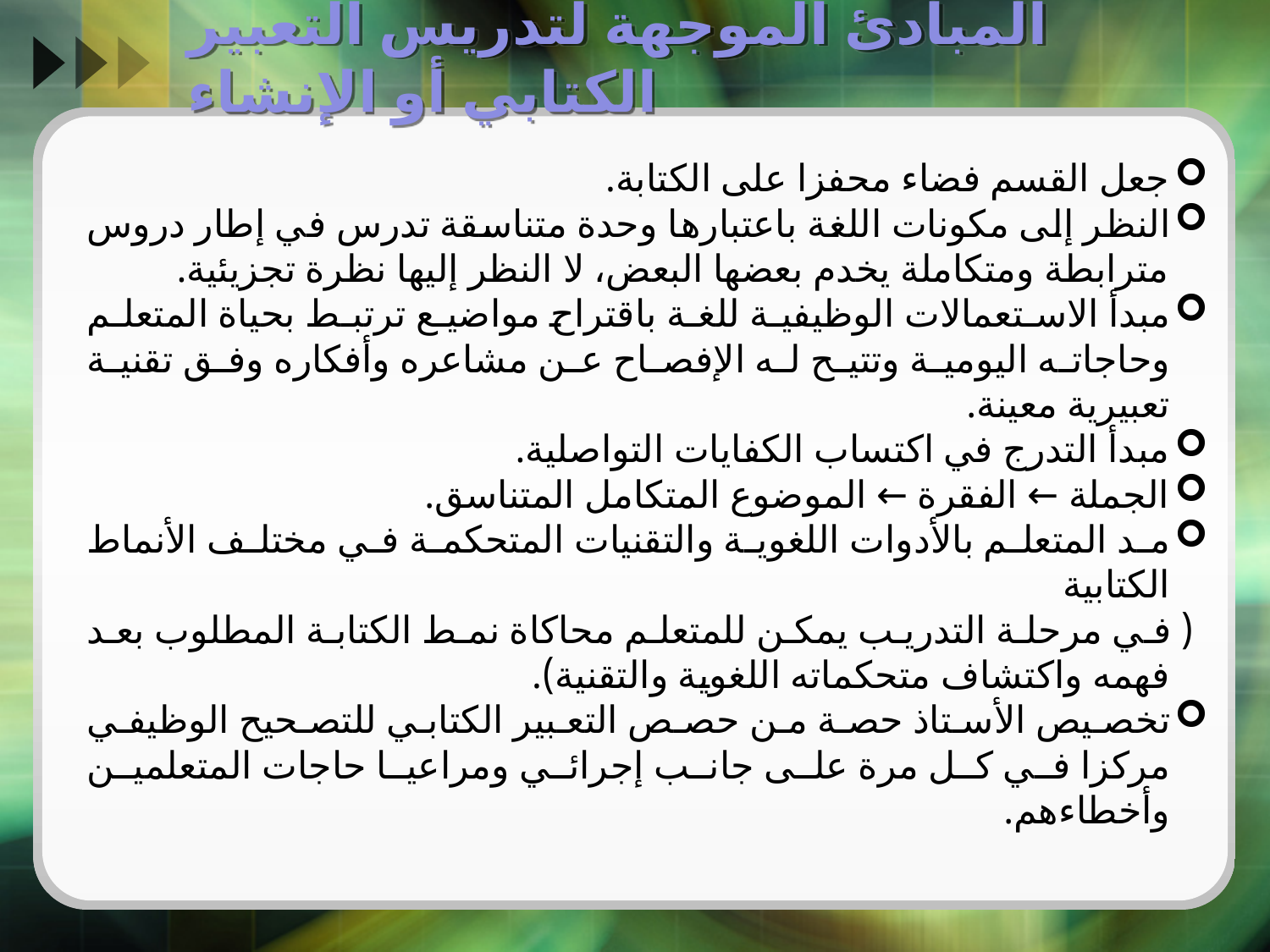

# المبادئ الموجهة لتدريس التعبير الكتابي أو الإنشاء
جعل القسم فضاء محفزا على الكتابة.
النظر إلى مكونات اللغة باعتبارها وحدة متناسقة تدرس في إطار دروس مترابطة ومتكاملة يخدم بعضها البعض، لا النظر إليها نظرة تجزيئية.
مبدأ الاستعمالات الوظيفية للغة باقتراح مواضيع ترتبط بحياة المتعلم وحاجاته اليومية وتتيح له الإفصاح عن مشاعره وأفكاره وفق تقنية تعبيرية معينة.
مبدأ التدرج في اكتساب الكفايات التواصلية.
الجملة ← الفقرة ← الموضوع المتكامل المتناسق.
مد المتعلم بالأدوات اللغوية والتقنيات المتحكمة في مختلف الأنماط الكتابية
 ( في مرحلة التدريب يمكن للمتعلم محاكاة نمط الكتابة المطلوب بعد فهمه واكتشاف متحكماته اللغوية والتقنية).
تخصيص الأستاذ حصة من حصص التعبير الكتابي للتصحيح الوظيفي مركزا في كل مرة على جانب إجرائي ومراعيا حاجات المتعلمين وأخطاءهم.